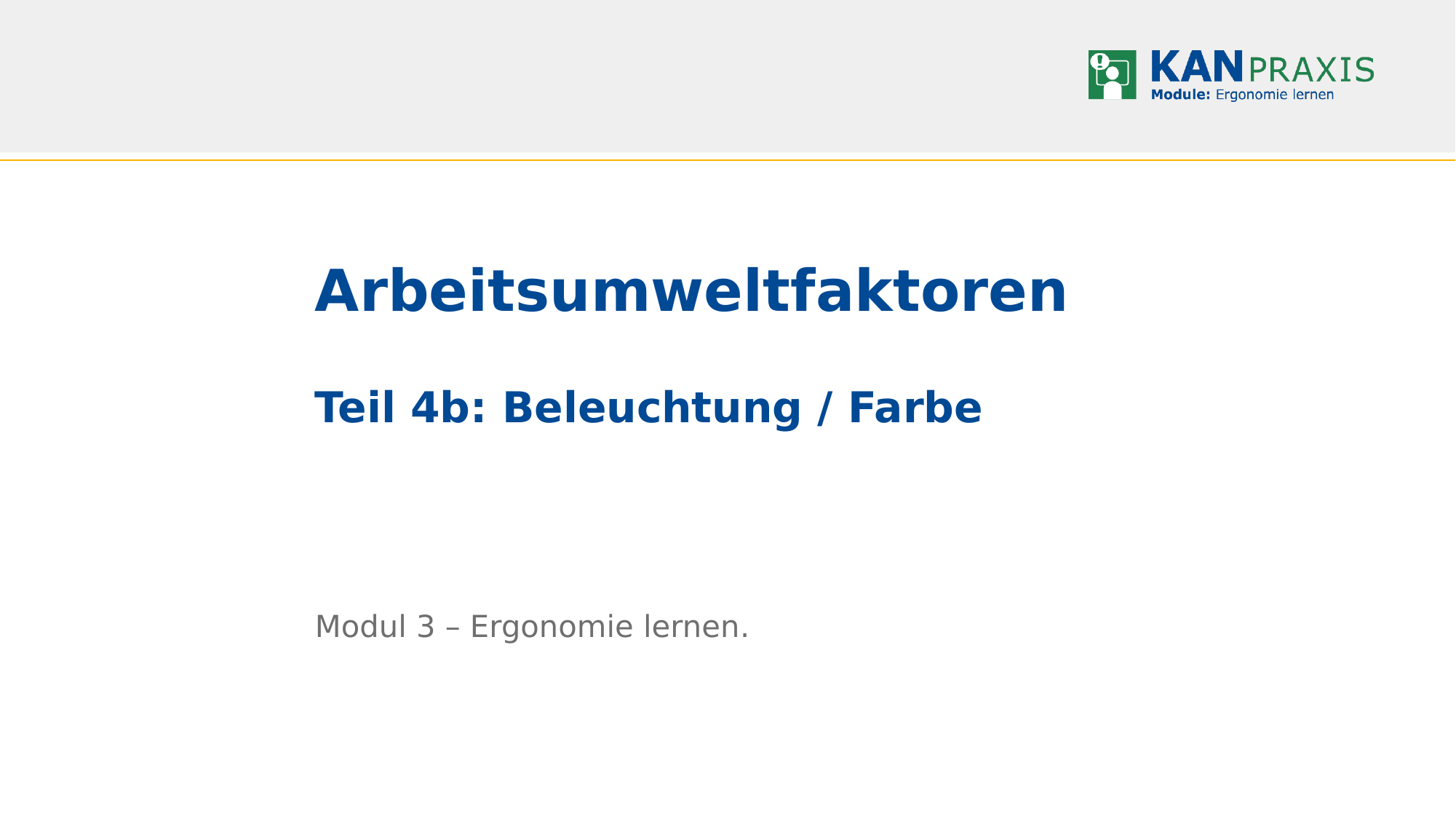

# Arbeitsumweltfaktoren Teil 4b: Beleuchtung / Farbe
Modul 3 – Ergonomie lernen.